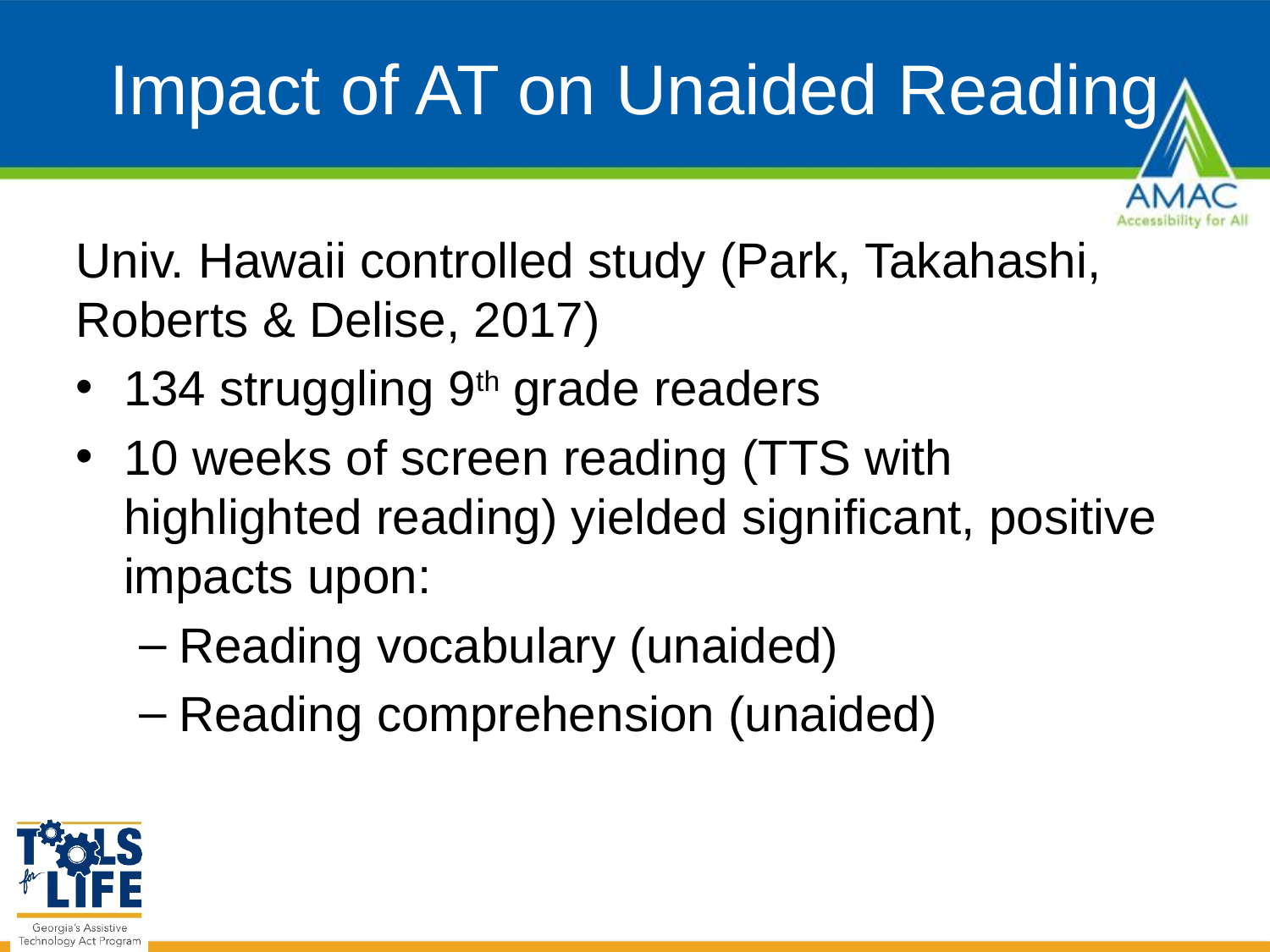

# Impact of AT on Unaided Reading
Univ. Hawaii controlled study (Park, Takahashi, Roberts & Delise, 2017)
134 struggling 9th grade readers
10 weeks of screen reading (TTS with highlighted reading) yielded significant, positive impacts upon:
Reading vocabulary (unaided)
Reading comprehension (unaided)